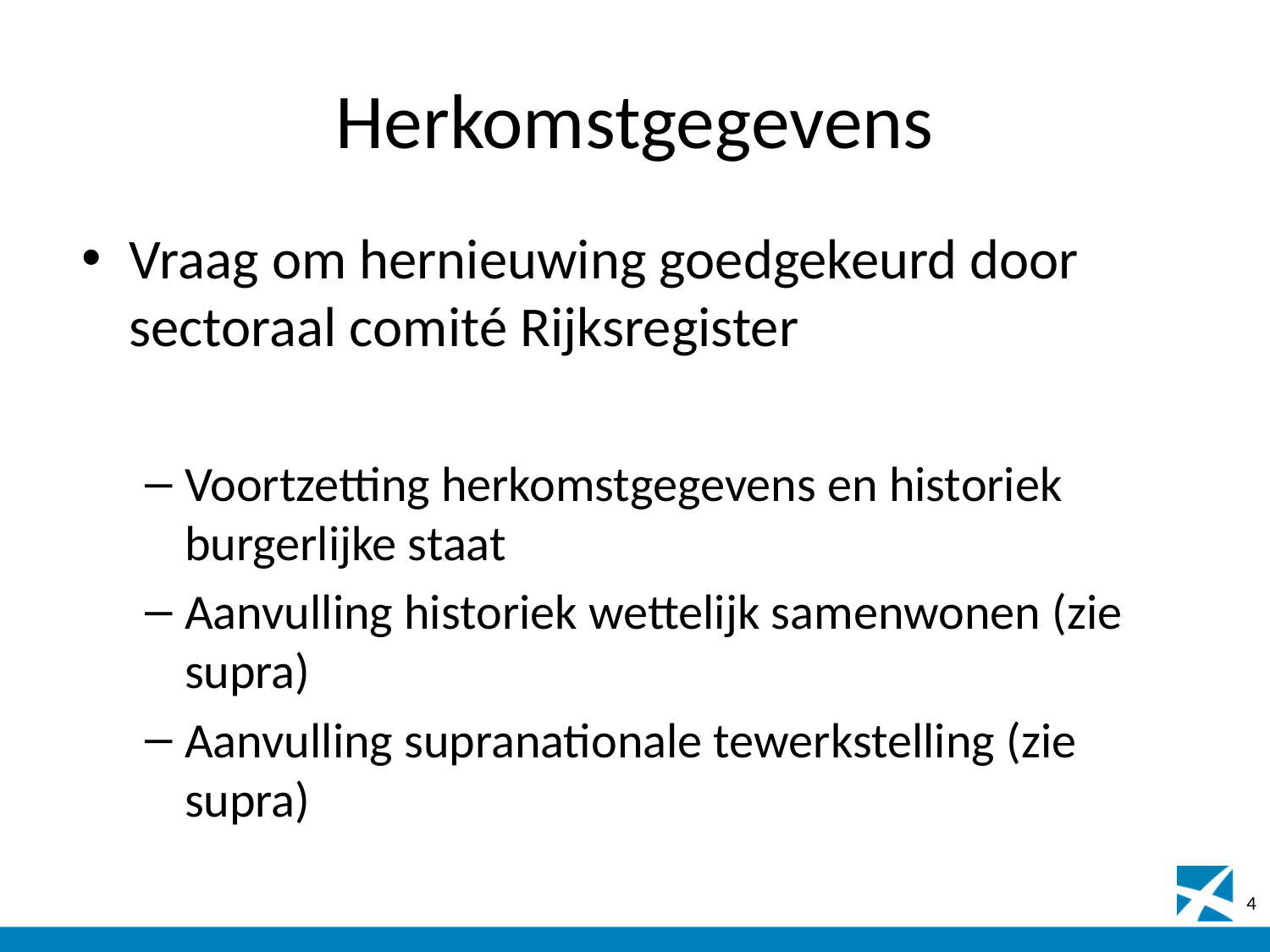

# Herkomstgegevens
Vraag om hernieuwing goedgekeurd door sectoraal comité Rijksregister

Voortzetting herkomstgegevens en historiek burgerlijke staat
Aanvulling historiek wettelijk samenwonen (zie supra)
Aanvulling supranationale tewerkstelling (zie supra)